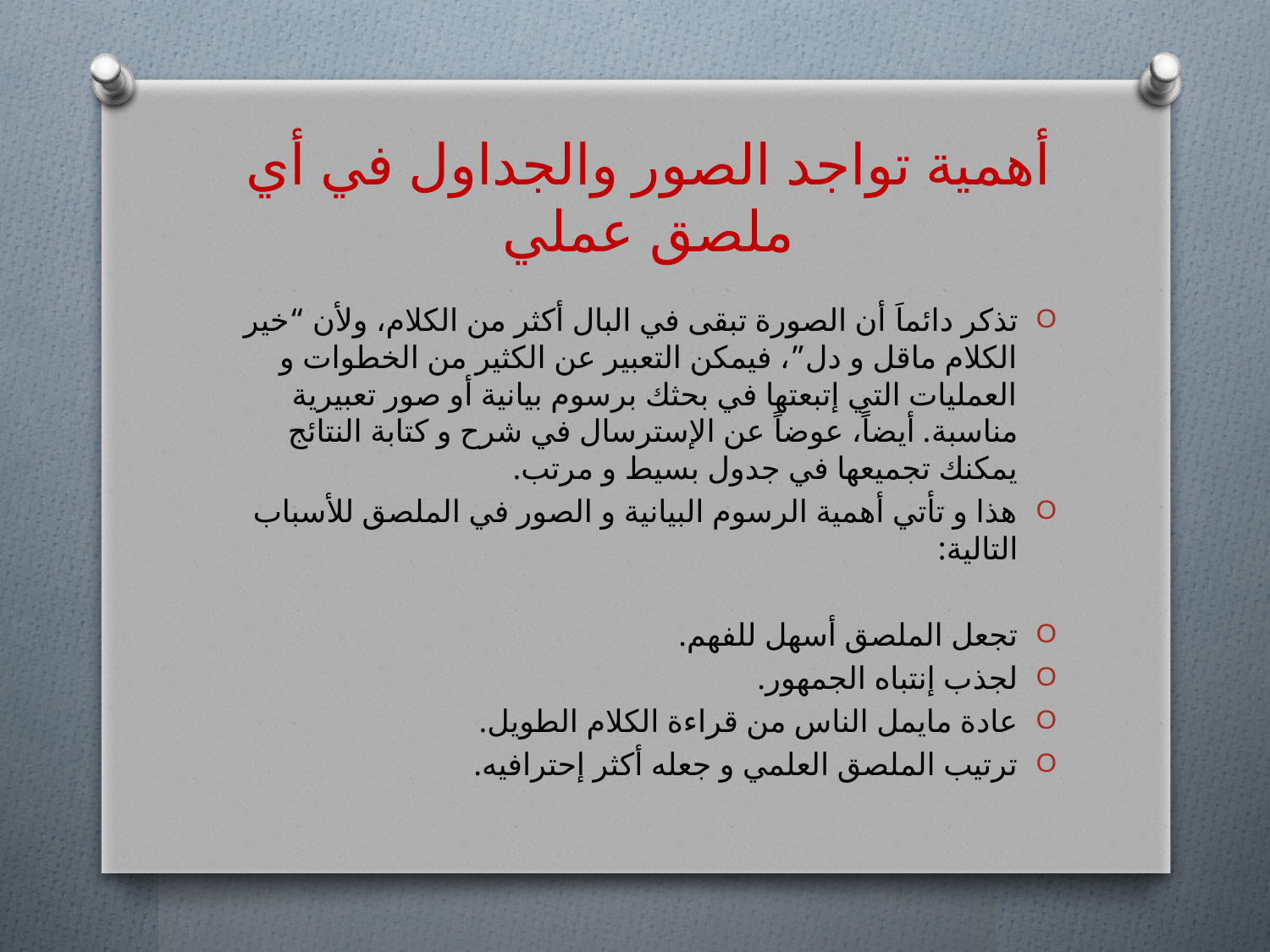

# أهمية تواجد الصور والجداول في أي ملصق عملي
تذكر دائماَ أن الصورة تبقى في البال أكثر من الكلام، ولأن “خير الكلام ماقل و دل”، فيمكن التعبير عن الكثير من الخطوات و العمليات التي إتبعتها في بحثك برسوم بيانية أو صور تعبيرية مناسبة. أيضاً، عوضاً عن الإسترسال في شرح و كتابة النتائج يمكنك تجميعها في جدول بسيط و مرتب.
هذا و تأتي أهمية الرسوم البيانية و الصور في الملصق للأسباب التالية:

تجعل الملصق أسهل للفهم.
لجذب إنتباه الجمهور.
عادة مايمل الناس من قراءة الكلام الطويل.
ترتيب الملصق العلمي و جعله أكثر إحترافيه.